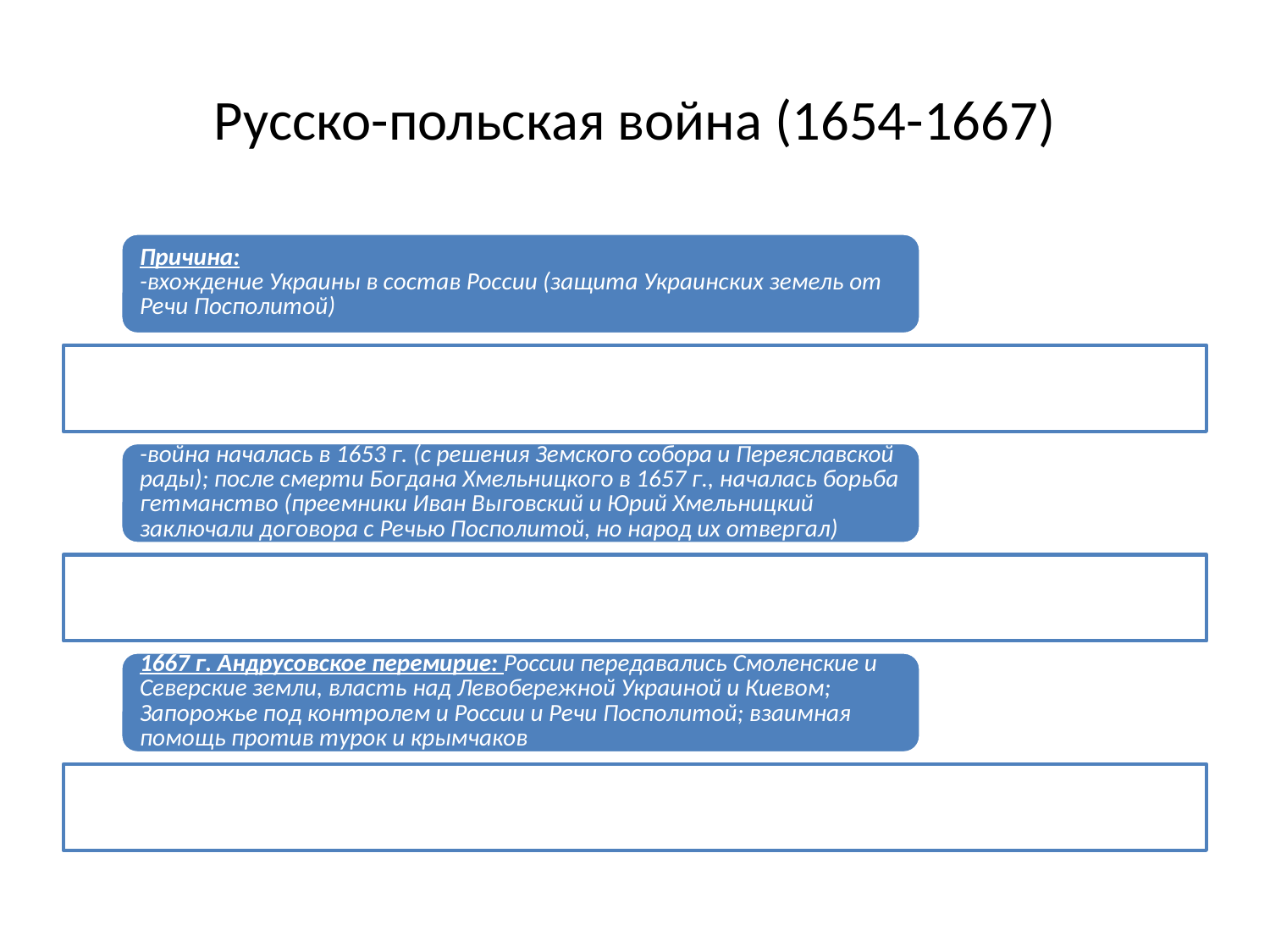

# Русско-польская война (1654-1667)
Причина:
-вхождение Украины в состав России (защита Украинских земель от Речи Посполитой)
-война началась в 1653 г. (с решения Земского собора и Переяславской рады); после смерти Богдана Хмельницкого в 1657 г., началась борьба гетманство (преемники Иван Выговский и Юрий Хмельницкий заключали договора с Речью Посполитой, но народ их отвергал)
1667 г. Андрусовское перемирие: России передавались Смоленские и Северские земли, власть над Левобережной Украиной и Киевом; Запорожье под контролем и России и Речи Посполитой; взаимная помощь против турок и крымчаков